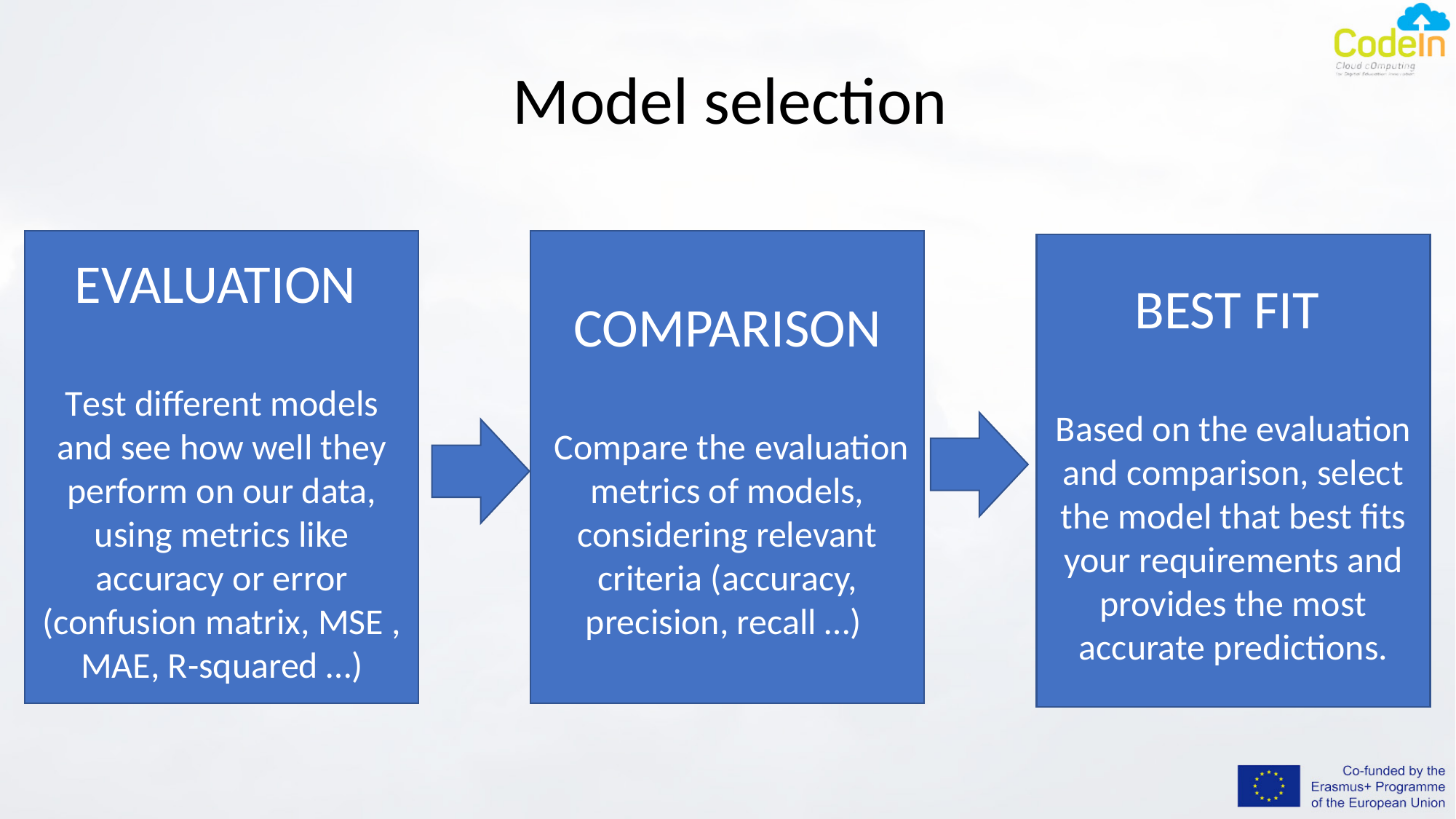

# Model selection
EVALUATION

Test different models and see how well they perform on our data, using metrics like accuracy or error (confusion matrix, MSE , MAE, R-squared …)
COMPARISON

 Compare the evaluation metrics of models, considering relevant criteria (accuracy, precision, recall …)
BEST FIT

Based on the evaluation and comparison, select the model that best fits your requirements and provides the most accurate predictions.